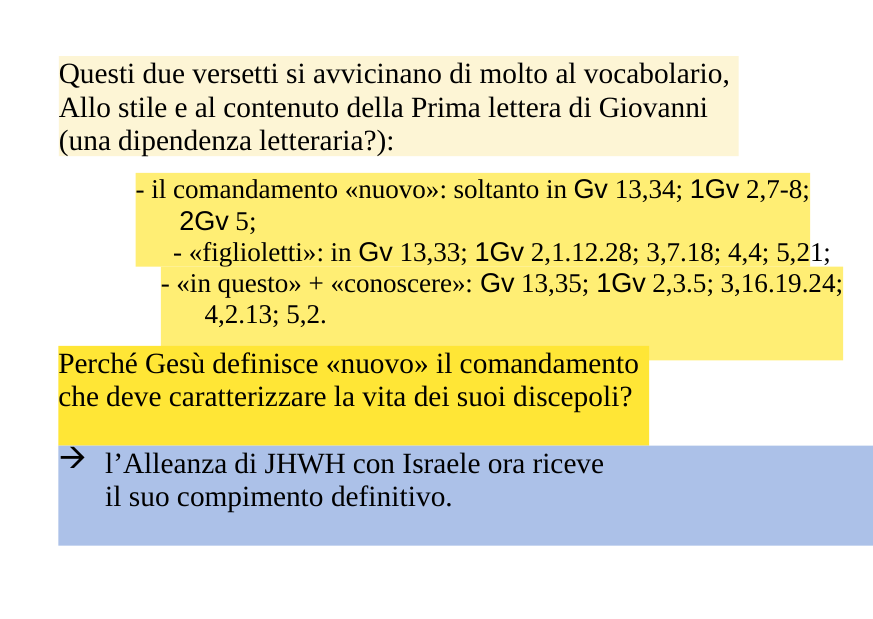

Questi due versetti si avvicinano di molto al vocabolario,
Allo stile e al contenuto della Prima lettera di Giovanni
(una dipendenza letteraria?):
- il comandamento «nuovo»: soltanto in Gv 13,34; 1Gv 2,7-8;
	2Gv 5;

- «figlioletti»: in Gv 13,33; 1Gv 2,1.12.28; 3,7.18; 4,4; 5,21;

- «in questo» + «conoscere»: Gv 13,35; 1Gv 2,3.5; 3,16.19.24;
	4,2.13; 5,2.

Perché Gesù definisce «nuovo» il comandamento
che deve caratterizzare la vita dei suoi discepoli?

l’Alleanza di JHWH con Israele ora riceve
il suo compimento definitivo.